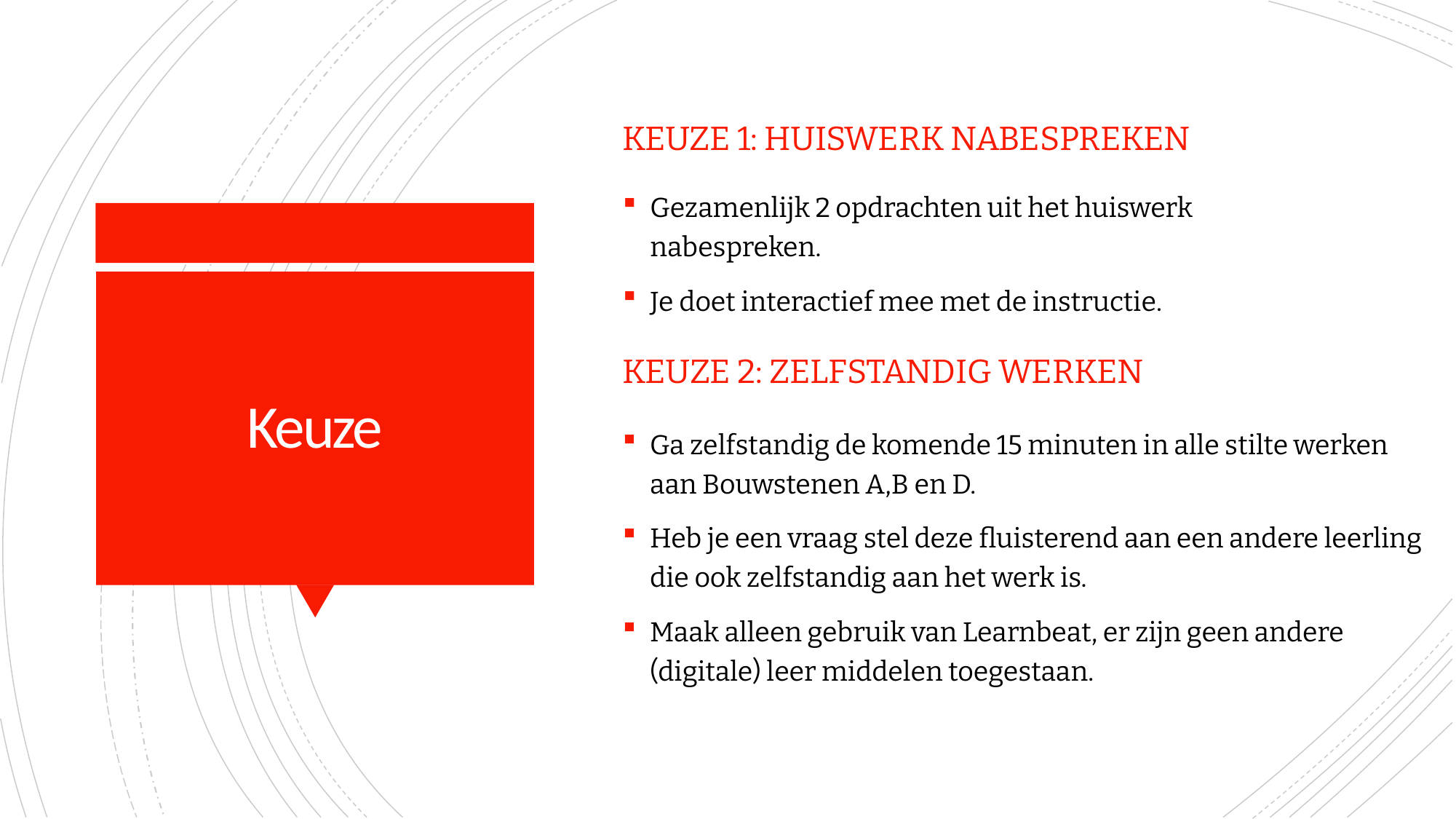

Keuze 1: Huiswerk nabespreken
Gezamenlijk 2 opdrachten uit het huiswerk nabespreken.
Je doet interactief mee met de instructie.
# Keuze
Keuze 2: Zelfstandig werken
Ga zelfstandig de komende 15 minuten in alle stilte werken aan Bouwstenen A,B en D.
Heb je een vraag stel deze fluisterend aan een andere leerling die ook zelfstandig aan het werk is.
Maak alleen gebruik van Learnbeat, er zijn geen andere (digitale) leer middelen toegestaan.